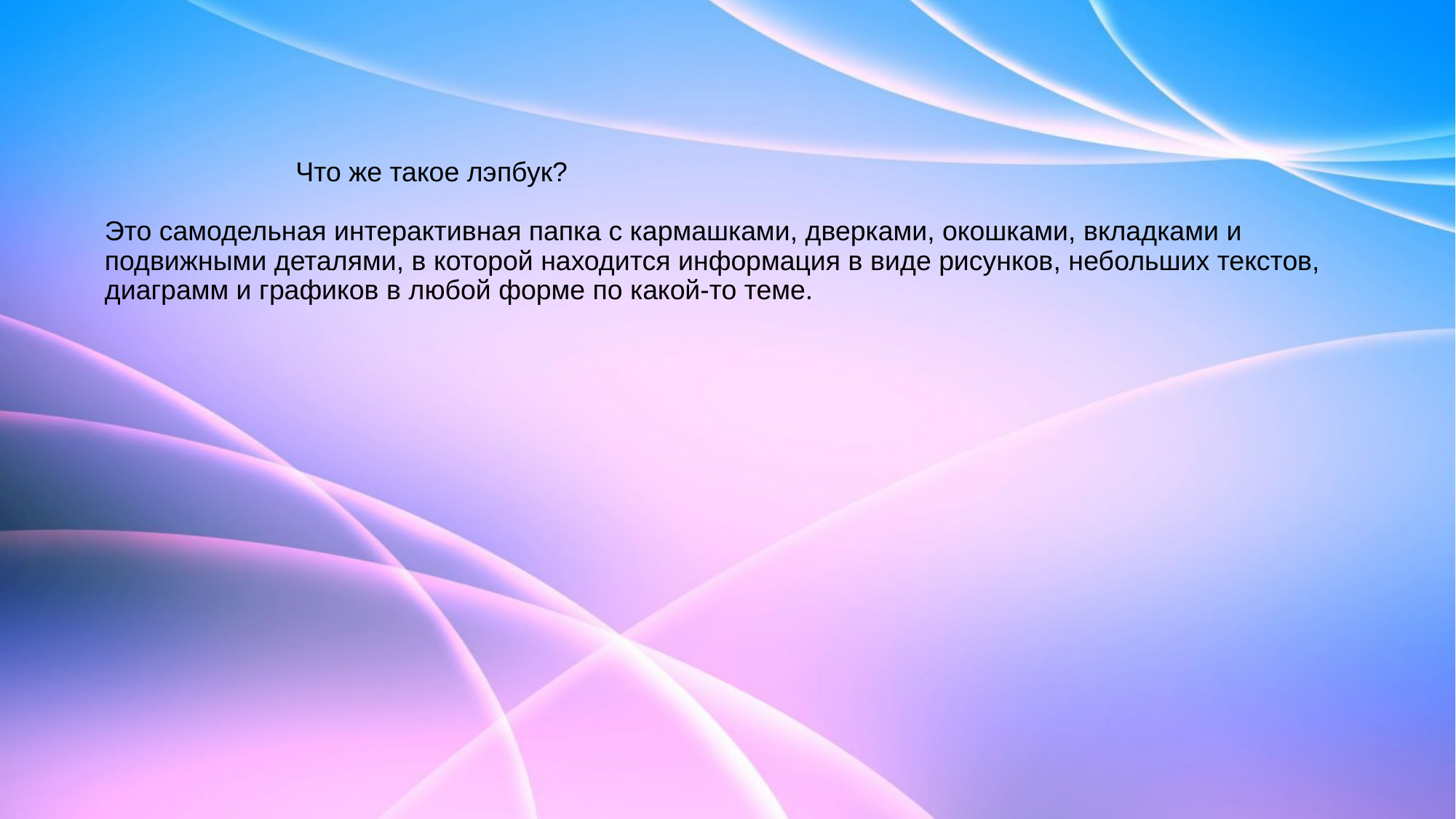

# Что же такое лэпбук? Это самодельная интерактивная папка с кармашками, дверками, окошками, вкладками и подвижными деталями, в которой находится информация в виде рисунков, небольших текстов, диаграмм и графиков в любой форме по какой-то теме.